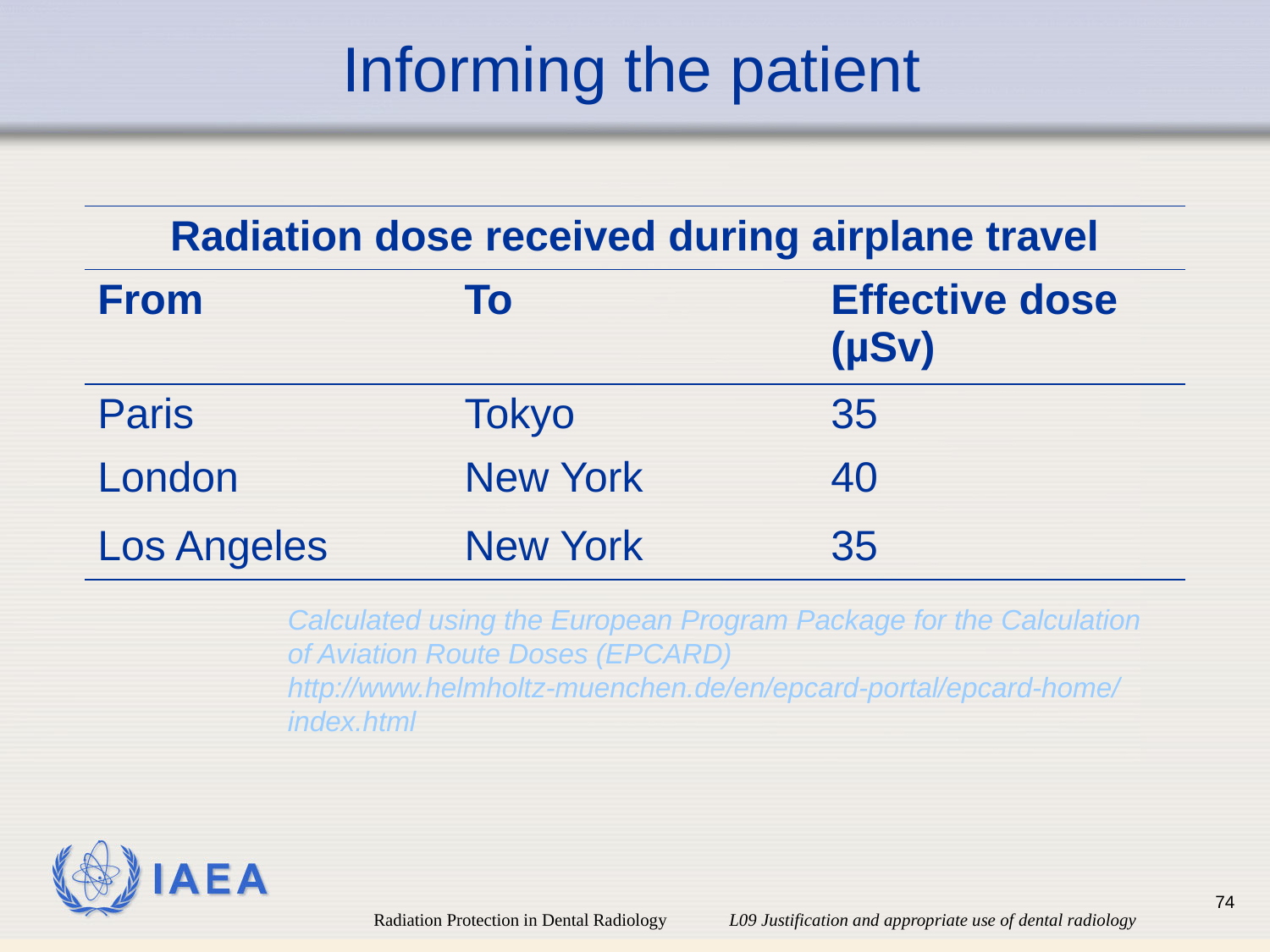

# Informing the patient
| Radiation dose received during airplane travel |  |  |
| --- | --- | --- |
| From | To | Effective dose (µSv) |
| Paris | Tokyo | 35 |
| London | New York | 40 |
| Los Angeles | New York | 35 |
Calculated using the European Program Package for the Calculation of Aviation Route Doses (EPCARD)
http://www.helmholtz-muenchen.de/en/epcard-portal/epcard-home/index.html

74
Radiation Protection in Dental Radiology              L09 Justification and appropriate use of dental radiology